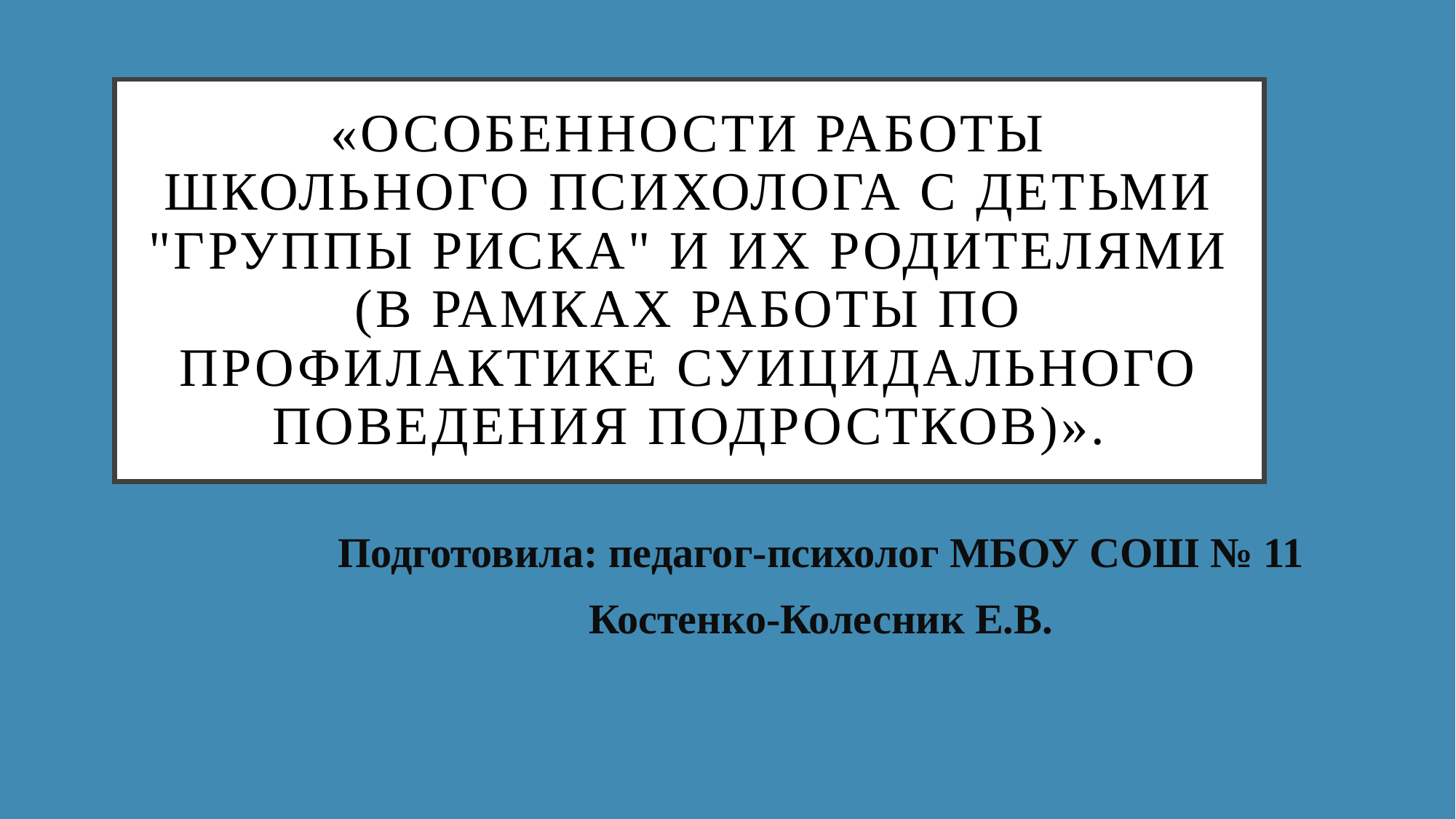

# «Особенности работы школьного психолога с детьми "группы риска" и их родителями (в рамках работы по профилактике суицидального поведения подростков)».
Подготовила: педагог-психолог МБОУ СОШ № 11
Костенко-Колесник Е.В.